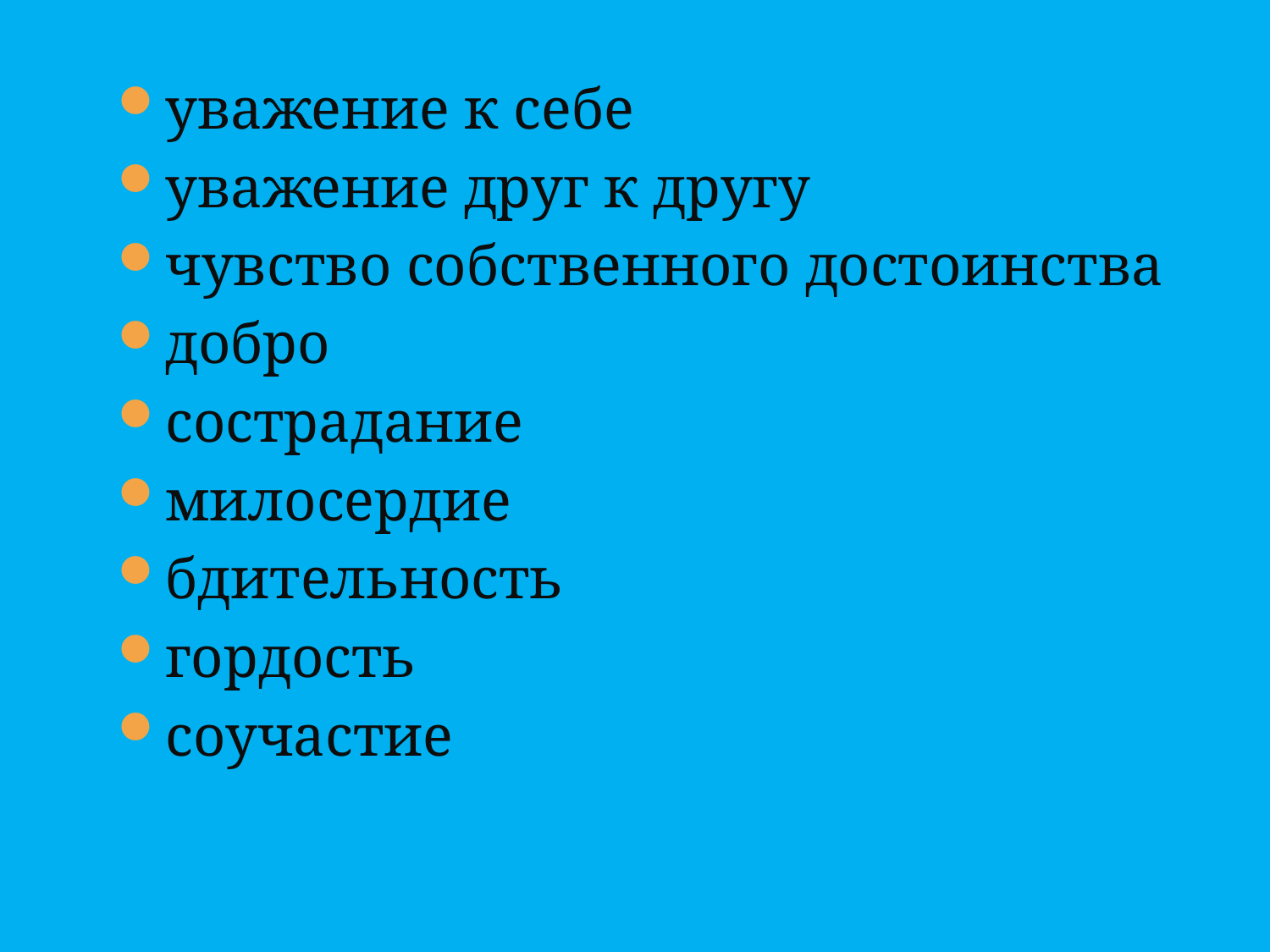

уважение к себе
уважение друг к другу
чувство собственного достоинства
добро
сострадание
милосердие
бдительность
гордость
соучастие